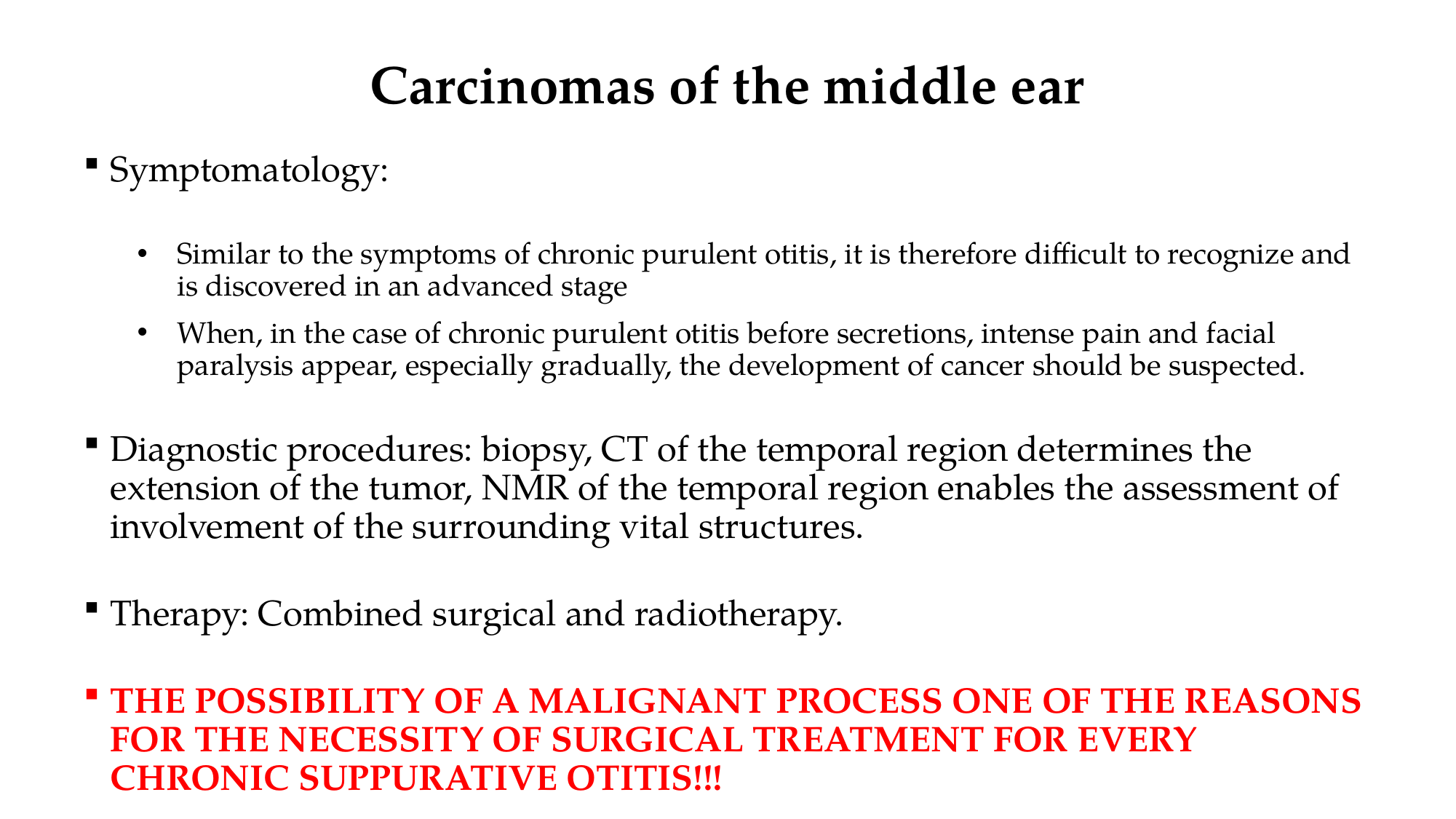

Carcinomas of the middle ear
Symptomatology:

Similar to the symptoms of chronic purulent otitis, it is therefore difficult to recognize and is discovered in an advanced stage
When, in the case of chronic purulent otitis before secretions, intense pain and facial paralysis appear, especially gradually, the development of cancer should be suspected.

Diagnostic procedures: biopsy, CT of the temporal region determines the extension of the tumor, NMR of the temporal region enables the assessment of involvement of the surrounding vital structures.

Therapy: Combined surgical and radiotherapy.

THE POSSIBILITY OF A MALIGNANT PROCESS ONE OF THE REASONS FOR THE NECESSITY OF SURGICAL TREATMENT FOR EVERY CHRONIC SUPPURATIVE OTITIS!!!